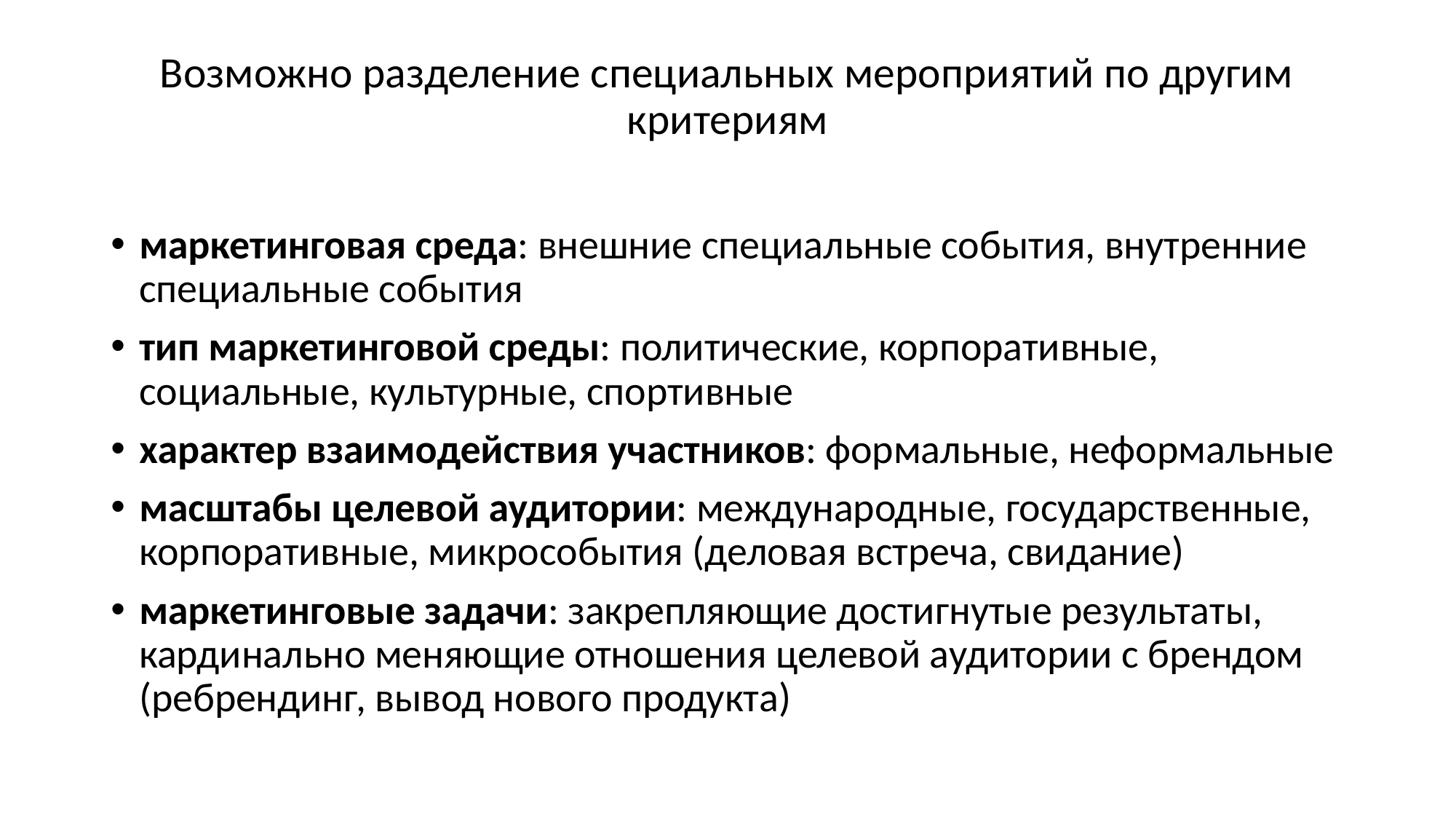

# Возможно разделение специальных мероприятий по другим критериям
маркетинговая среда: внешние специальные события, внутренние специальные события
тип маркетинговой среды: политические, корпоративные, социальные, культурные, спортивные
характер взаимодействия участников: формальные, неформальные
масштабы целевой аудитории: международные, государственные, корпоративные, микрособытия (деловая встреча, свидание)
маркетинговые задачи: закрепляющие достигнутые результаты, кардинально меняющие отношения целевой аудитории с брендом (ребрендинг, вывод нового продукта)